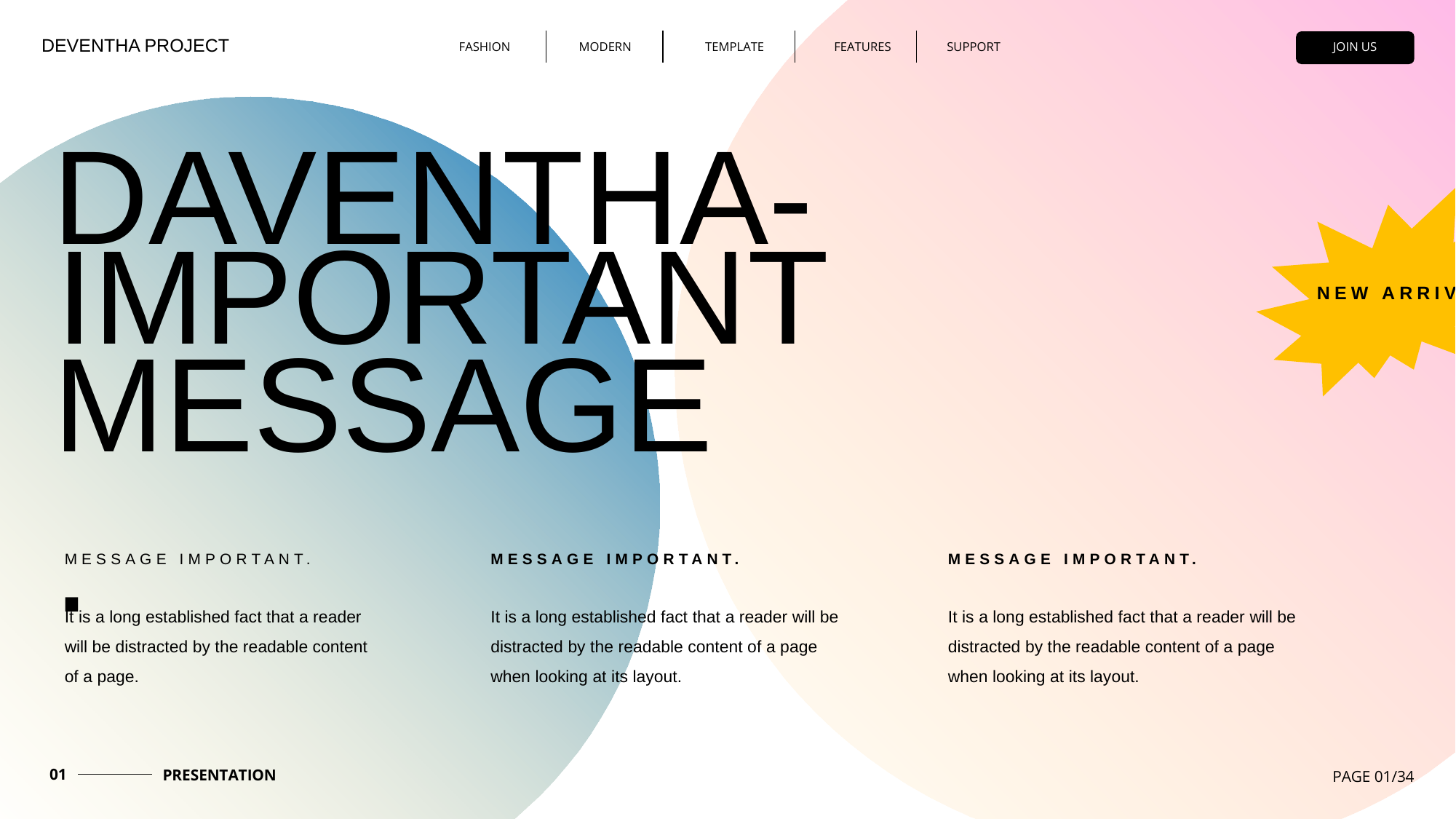

DEVENTHA PROJECT
FASHION
MODERN
TEMPLATE
FEATURES
SUPPORT

JOIN US

DAVENTHA-

IMPORTANT
NEW ARRIVAL
MESSAGE.
MESSAGE IMPORTANT.
MESSAGE IMPORTANT.
MESSAGE IMPORTANT.
It is a long established fact that a reader will be distracted by the readable content of a page.
It is a long established fact that a reader will be distracted by the readable content of a page when looking at its layout.
It is a long established fact that a reader will be distracted by the readable content of a page when looking at its layout.
01
PRESENTATION
PAGE 01/34